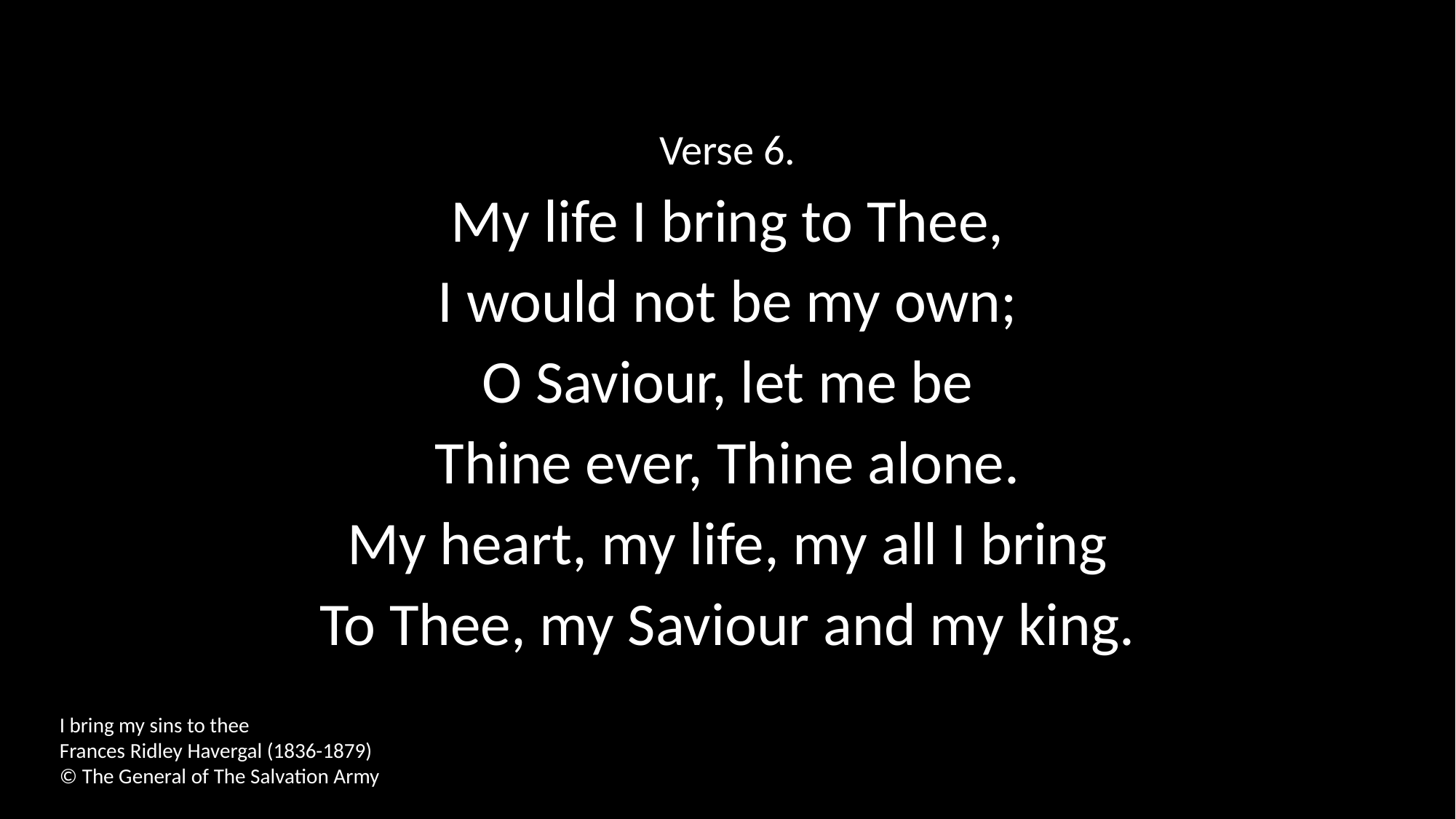

Verse 6.
My life I bring to Thee,
I would not be my own;
O Saviour, let me be
Thine ever, Thine alone.
My heart, my life, my all I bring
To Thee, my Saviour and my king.
I bring my sins to thee
Frances Ridley Havergal (1836-1879)
© The General of The Salvation Army